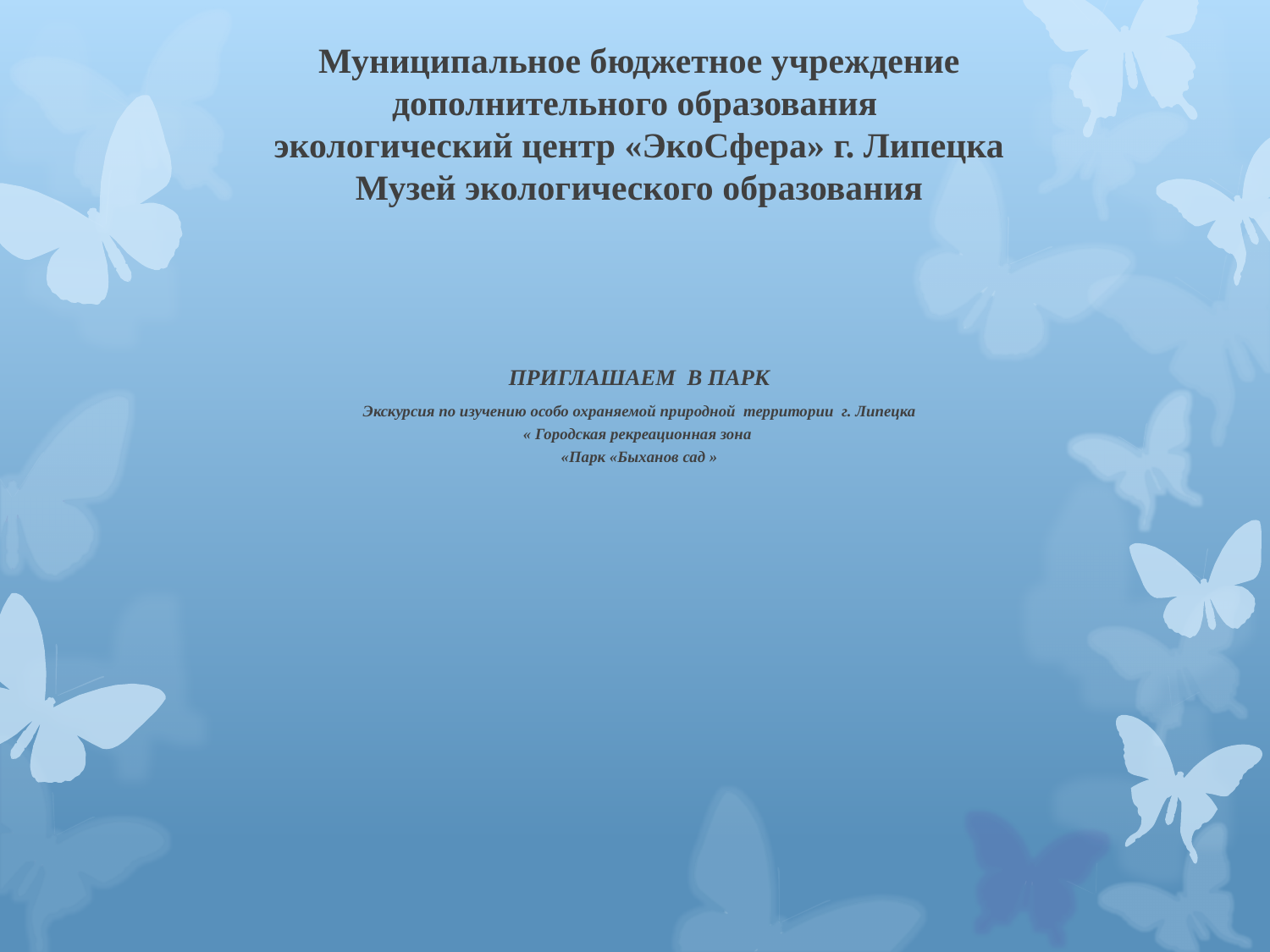

# Муниципальное бюджетное учреждение дополнительного образования экологический центр «ЭкоСфера» г. Липецка Музей экологического образования
ПРИГЛАШАЕМ  В ПАРК

Экскурсия по изучению особо охраняемой природной  территории  г. Липецка
« Городская рекреационная зона
«Парк «Быханов сад »